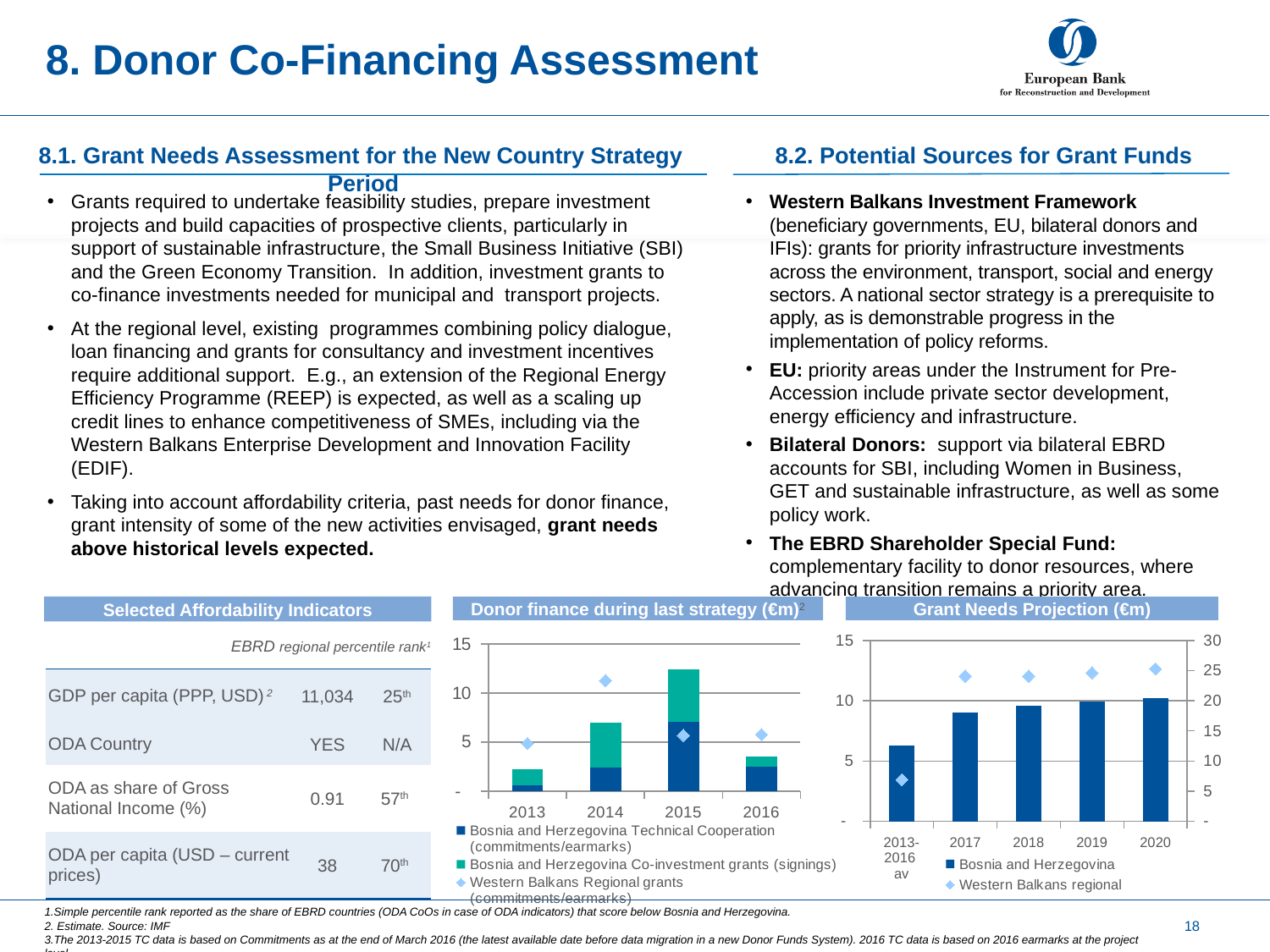

# 8. Donor Co-Financing Assessment
8.1. Grant Needs Assessment for the New Country Strategy  Period
8.2. Potential Sources for Grant Funds
Grants required to undertake feasibility studies, prepare investment projects and build capacities of prospective clients, particularly in support of sustainable infrastructure, the Small Business Initiative (SBI) and the Green Economy Transition.  In addition, investment grants to co-finance investments needed for municipal and  transport projects.
At the regional level, existing  programmes combining policy dialogue, loan financing and grants for consultancy and investment incentives require additional support.  E.g., an extension of the Regional Energy Efficiency Programme (REEP) is expected, as well as a scaling up credit lines to enhance competitiveness of SMEs, including via the Western Balkans Enterprise Development and Innovation Facility (EDIF).
Taking into account affordability criteria, past needs for donor finance, grant intensity of some of the new activities envisaged, grant needs above historical levels expected.
Western Balkans Investment Framework (beneficiary governments, EU, bilateral donors and IFIs): grants for priority infrastructure investments across the environment, transport, social and energy sectors. A national sector strategy is a prerequisite to apply, as is demonstrable progress in the implementation of policy reforms.
EU: priority areas under the Instrument for Pre-Accession include private sector development, energy efficiency and infrastructure.
Bilateral Donors:  support via bilateral EBRD accounts for SBI, including Women in Business, GET and sustainable infrastructure, as well as some policy work.
The EBRD Shareholder Special Fund: complementary facility to donor resources, where advancing transition remains a priority area.
Selected Affordability Indicators
Donor finance during last strategy (€m)2
Grant Needs Projection (€m)
| EBRD regional percentile rank1 |  |  |
| --- | --- | --- |
| GDP per capita (PPP, USD) 2 | 11,034 | 25th |
| ODA Country | YES | N/A |
| ODA as share of Gross National Income (%) | 0.91 | 57th |
| ODA per capita (USD – current prices) | 38 | 70th |

### Chart

| Category | Bosnia and Herzegovina  | Western Balkans regional |
|---|---|---|
| 2013-2016
av | 6.299662645 | 6.8918038075000005 |
| 2017 | 9.00507 | 24.08416344316417 |
| 2018 | 9.619673615938522 | 24.08416344316417 |
| 2019 | 9.910497304705654 | 24.63328324006668 |
| 2020 | 10.24901480348555 | 25.29575417414279 |

### Chart

| Category | Bosnia and Herzegovina Technical Cooperation (commitments/earmarks) | Bosnia and Herzegovina Co-investment grants (signings) | Western Balkans Regional grants (commitments/earmarks) |
|---|---|---|---|
| 2013 | 0.60066218 | 1.675 | 4.85205863 |
| 2014 | 2.4017 | 4.61 | 11.26324537 |
| 2015 | 7.04387985 | 5.35 | 5.682258 |
| 2016 | 2.46740855 | 1.05 | 5.76965323 |
1.Simple percentile rank reported as the share of EBRD countries (ODA CoOs in case of ODA indicators) that score below Bosnia and Herzegovina.
2. Estimate. Source: IMF
3.The 2013-2015 TC data is based on Commitments as at the end of March 2016 (the latest available date before data migration in a new Donor Funds System). 2016 TC data is based on 2016 earmarks at the project level.
18